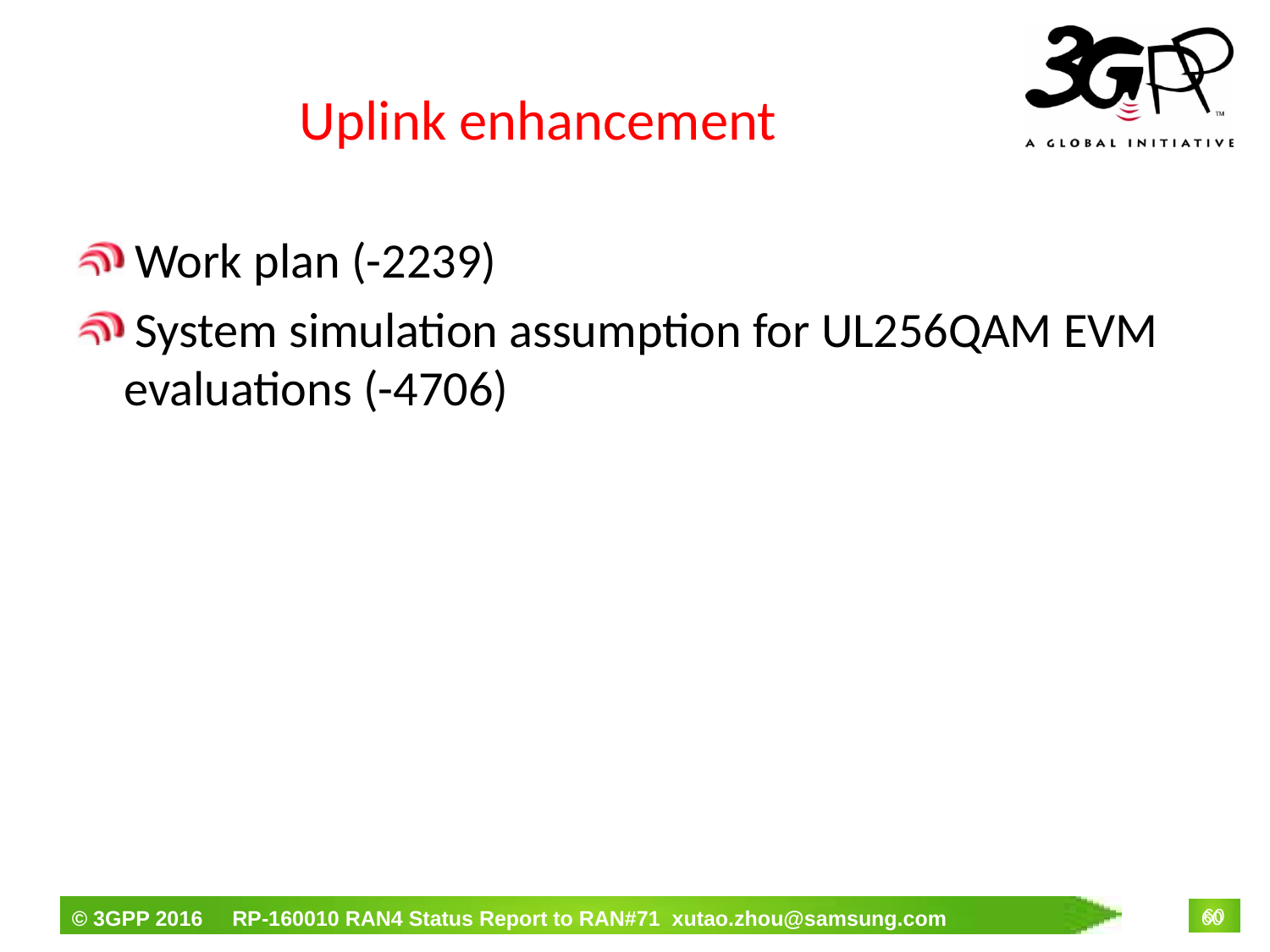

# Uplink enhancement
 Work plan (-2239)
 System simulation assumption for UL256QAM EVM evaluations (-4706)

60